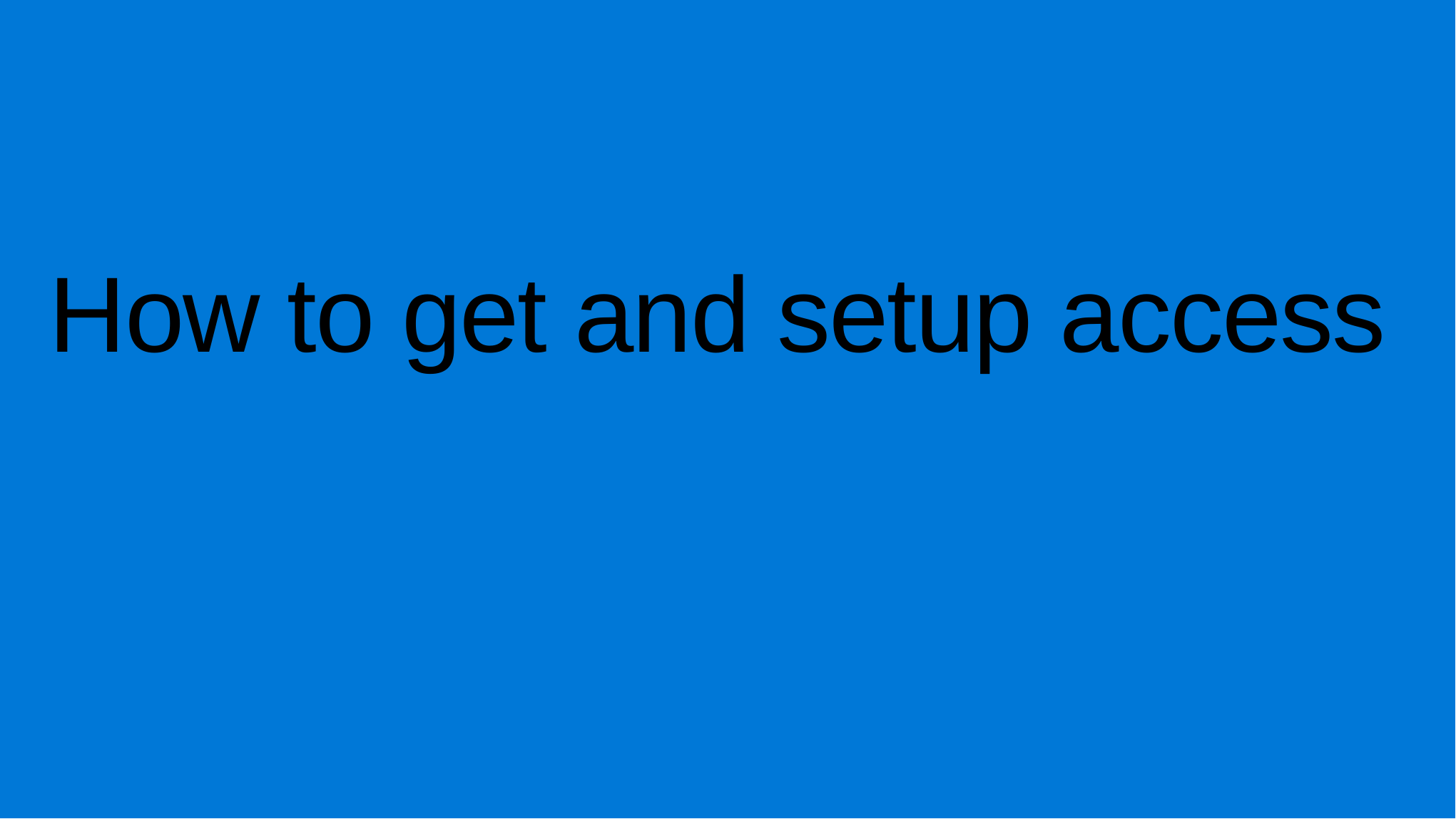

# How to get and setup access